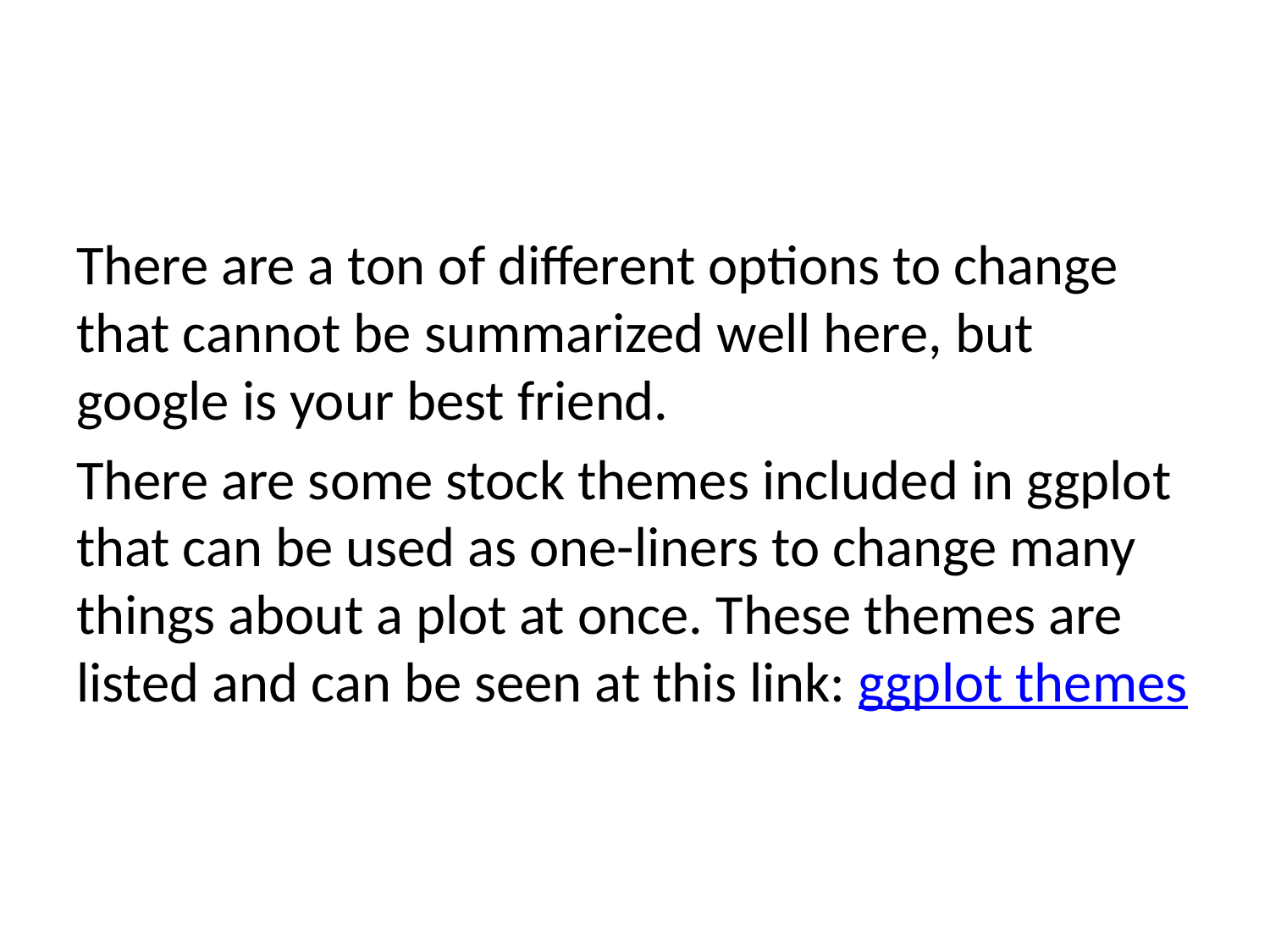

There are a ton of different options to change that cannot be summarized well here, but google is your best friend.
There are some stock themes included in ggplot that can be used as one-liners to change many things about a plot at once. These themes are listed and can be seen at this link: ggplot themes